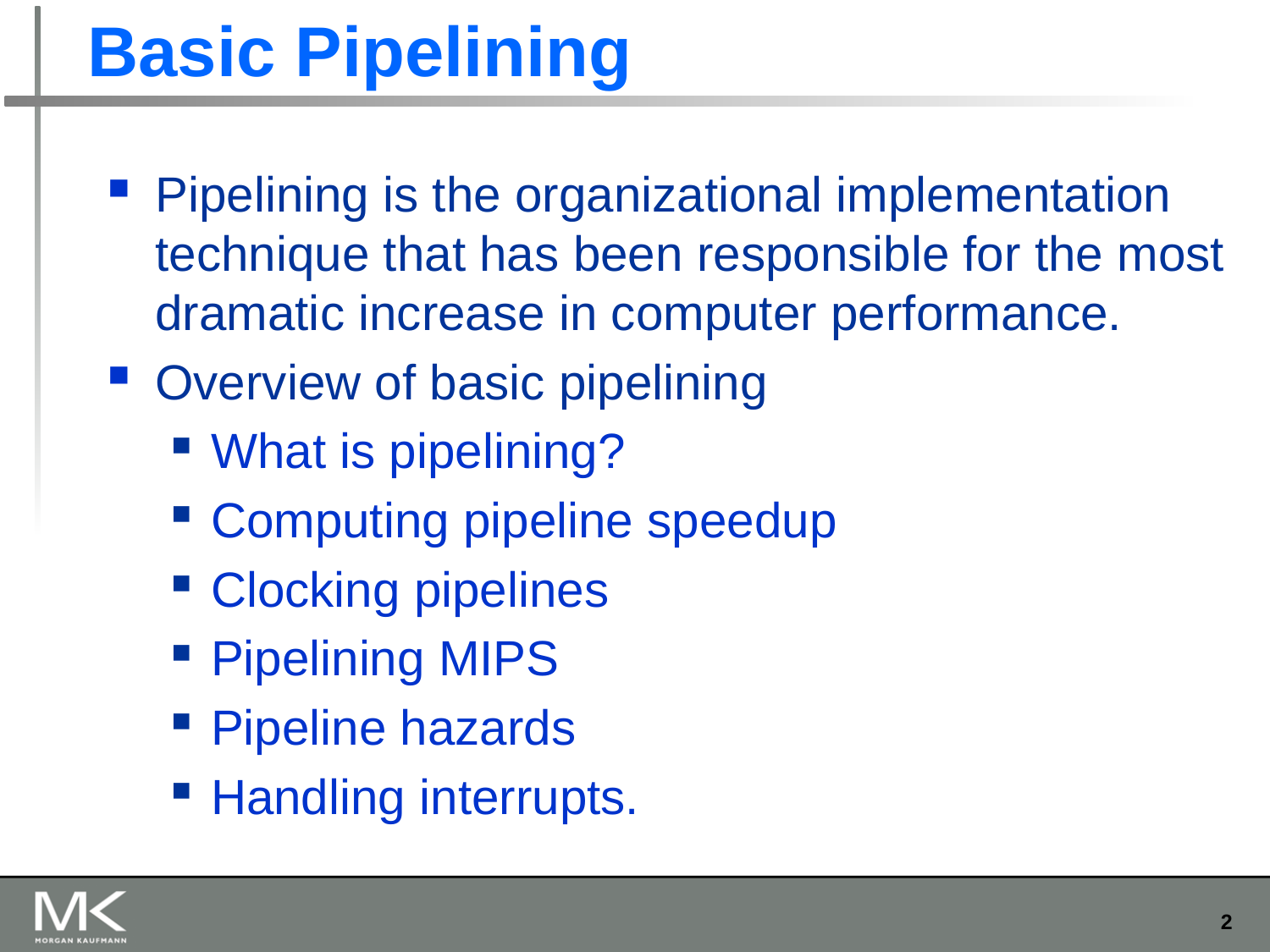

# Basic Pipelining
Pipelining is the organizational implementation technique that has been responsible for the most dramatic increase in computer performance.
Overview of basic pipelining
What is pipelining?
Computing pipeline speedup
Clocking pipelines
Pipelining MIPS
Pipeline hazards
Handling interrupts.